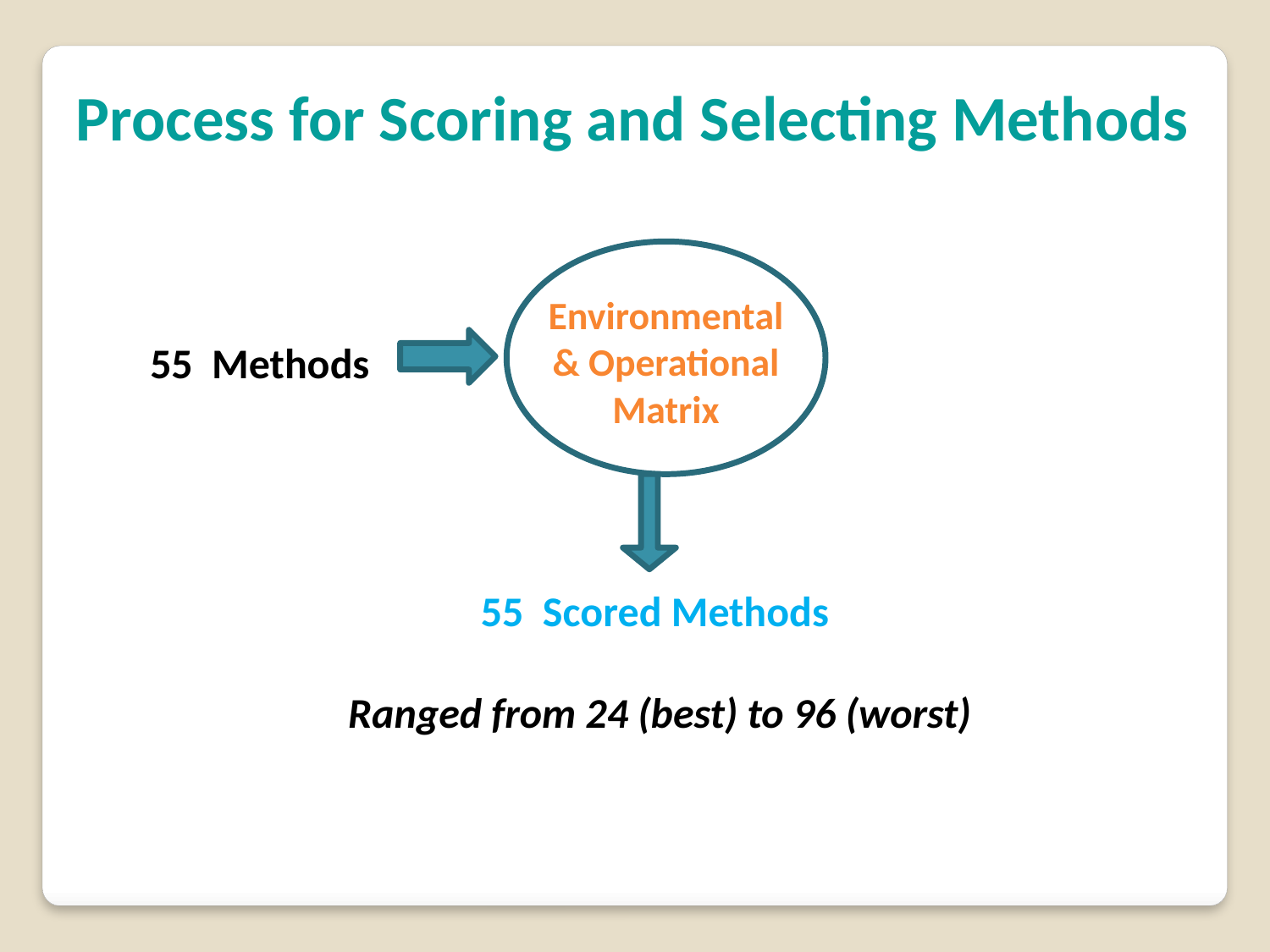

Process for Scoring and Selecting Methods

Environmental & Operational Matrix
55  Methods

55  Scored Methods
 Ranged from 24 (best) to 96 (worst)